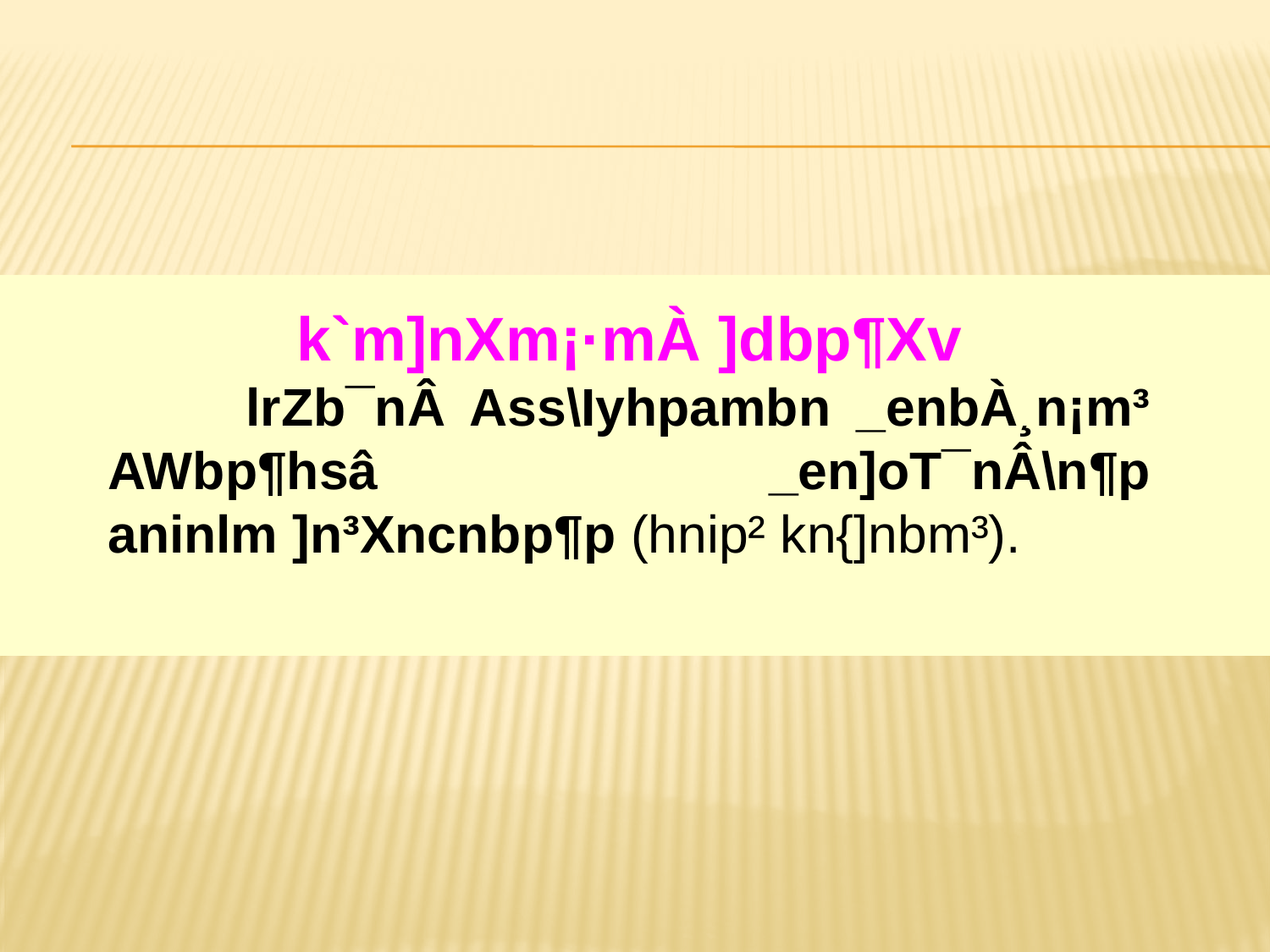

k`m]nXm¡·mÀ ]dbp¶Xv
 	lrZb¯nÂ Ass\Iyhpambn _enbÀ¸n¡m³ AWbp¶hsâ _en]oT¯nÂ\n¶p aninlm ]n³Xncnbp¶p (hnip² kn{]nbm³).